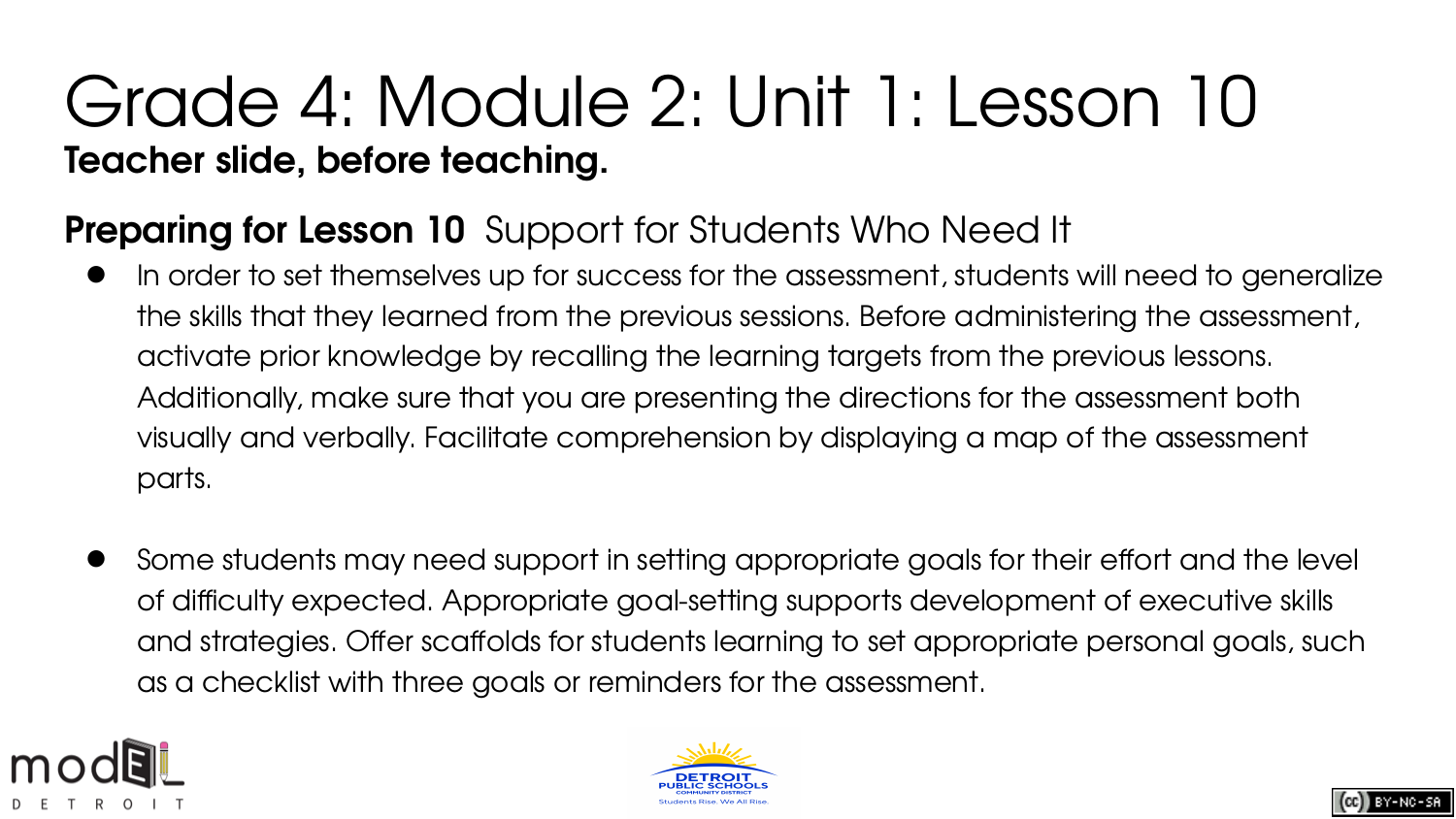

# Grade 4: Module 2: Unit 1: Lesson 10
Teacher slide, before teaching.

Preparing for Lesson 10  Support for Students Who Need It
In order to set themselves up for success for the assessment, students will need to generalize the skills that they learned from the previous sessions. Before administering the assessment, activate prior knowledge by recalling the learning targets from the previous lessons. Additionally, make sure that you are presenting the directions for the assessment both visually and verbally. Facilitate comprehension by displaying a map of the assessment parts.

Some students may need support in setting appropriate goals for their effort and the level of difficulty expected. Appropriate goal-setting supports development of executive skills and strategies. Offer scaffolds for students learning to set appropriate personal goals, such as a checklist with three goals or reminders for the assessment.